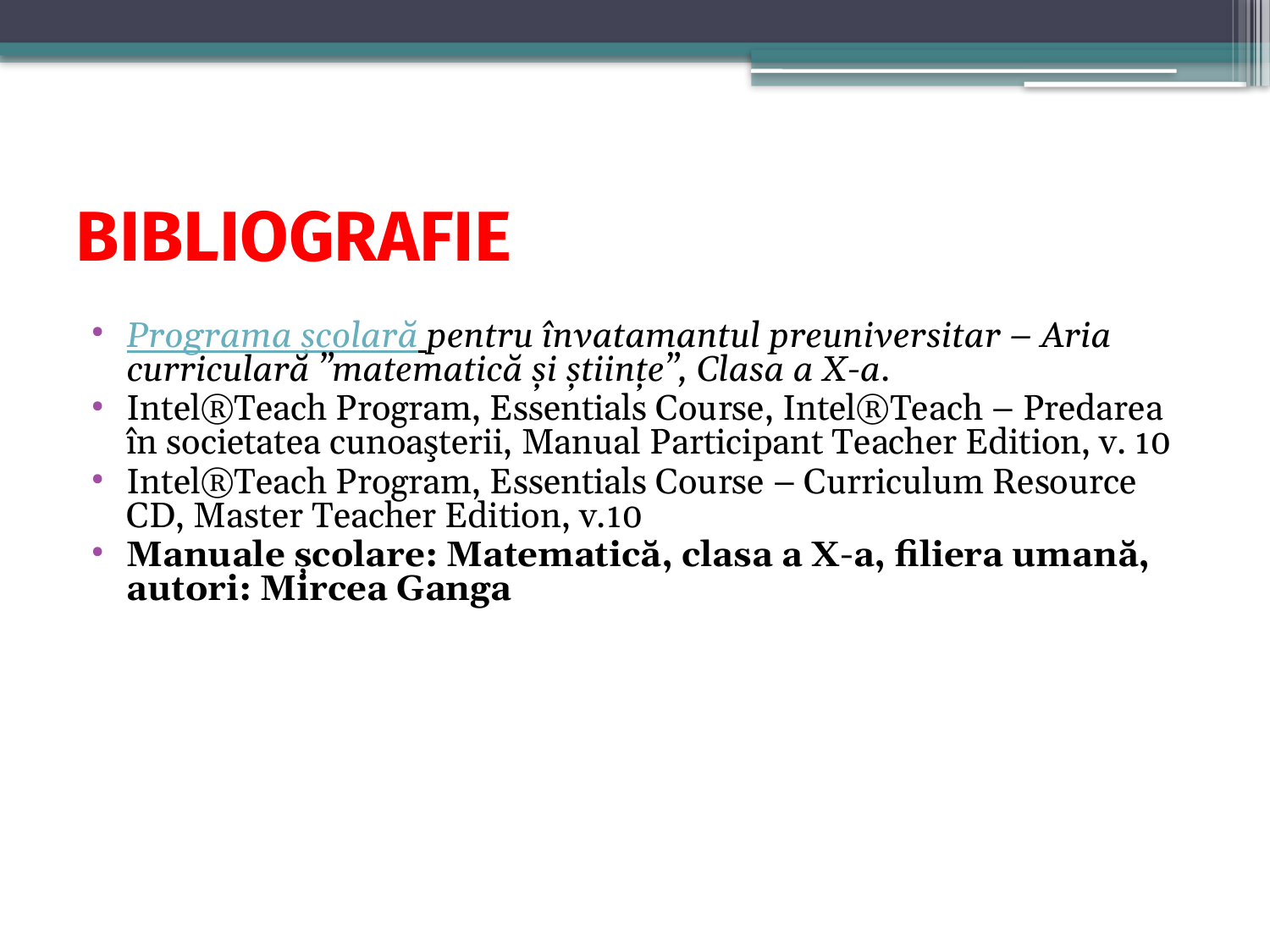

# BIBLIOGRAFIE
Programa şcolară pentru învatamantul preuniversitar – Aria curriculară ”matematică și științe”, Clasa a X-a.
Intel®Teach Program, Essentials Course, Intel®Teach – Predarea în societatea cunoaşterii, Manual Participant Teacher Edition, v. 10
Intel®Teach Program, Essentials Course – Curriculum Resource CD, Master Teacher Edition, v.10
Manuale şcolare: Matematică, clasa a X-a, filiera umană, autori: Mircea Ganga